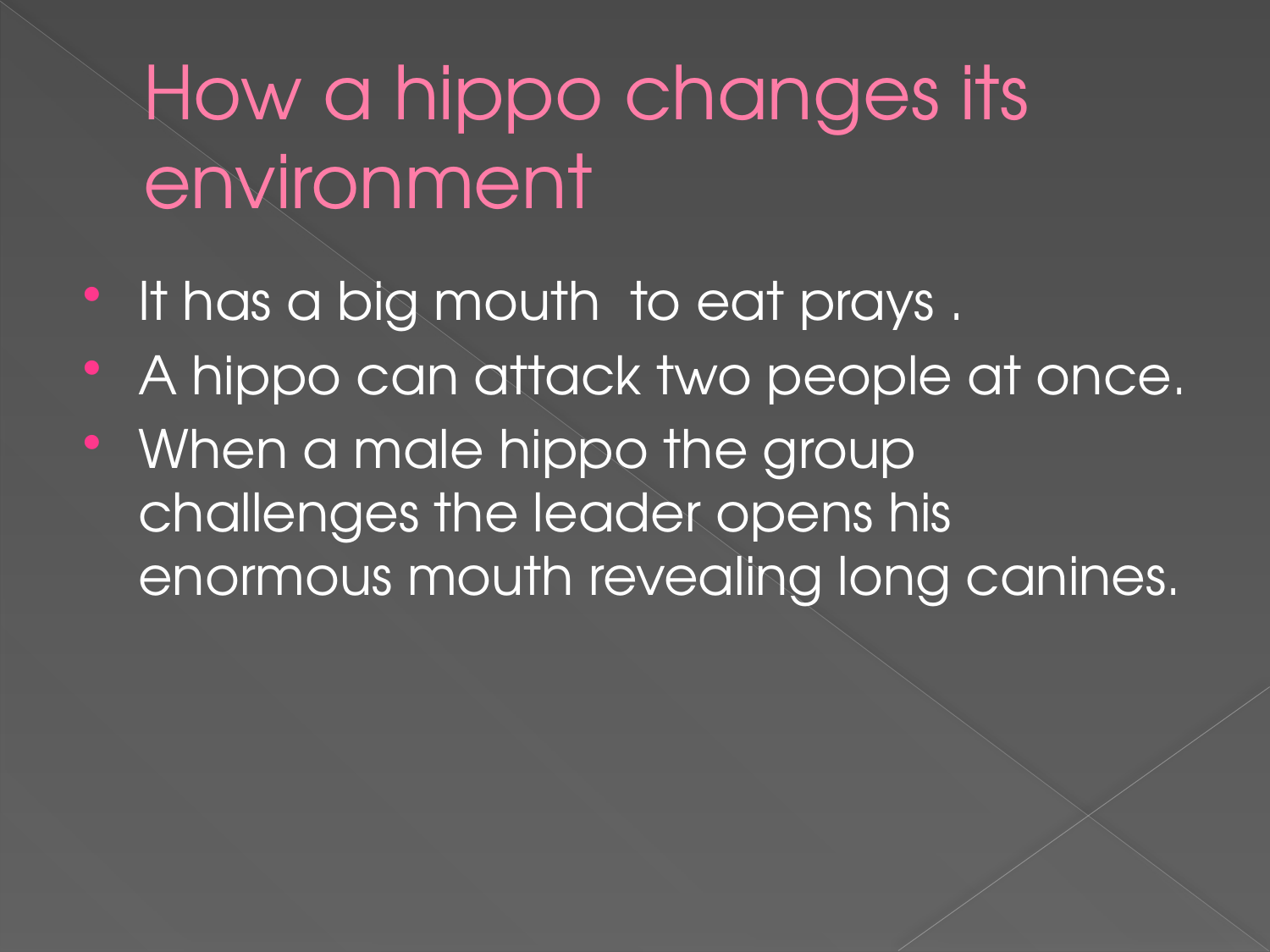

# How a hippo changes its environment
It has a big mouth  to eat prays .
A hippo can attack two people at once.
When a male hippo the group challenges the leader opens his enormous mouth revealing long canines.